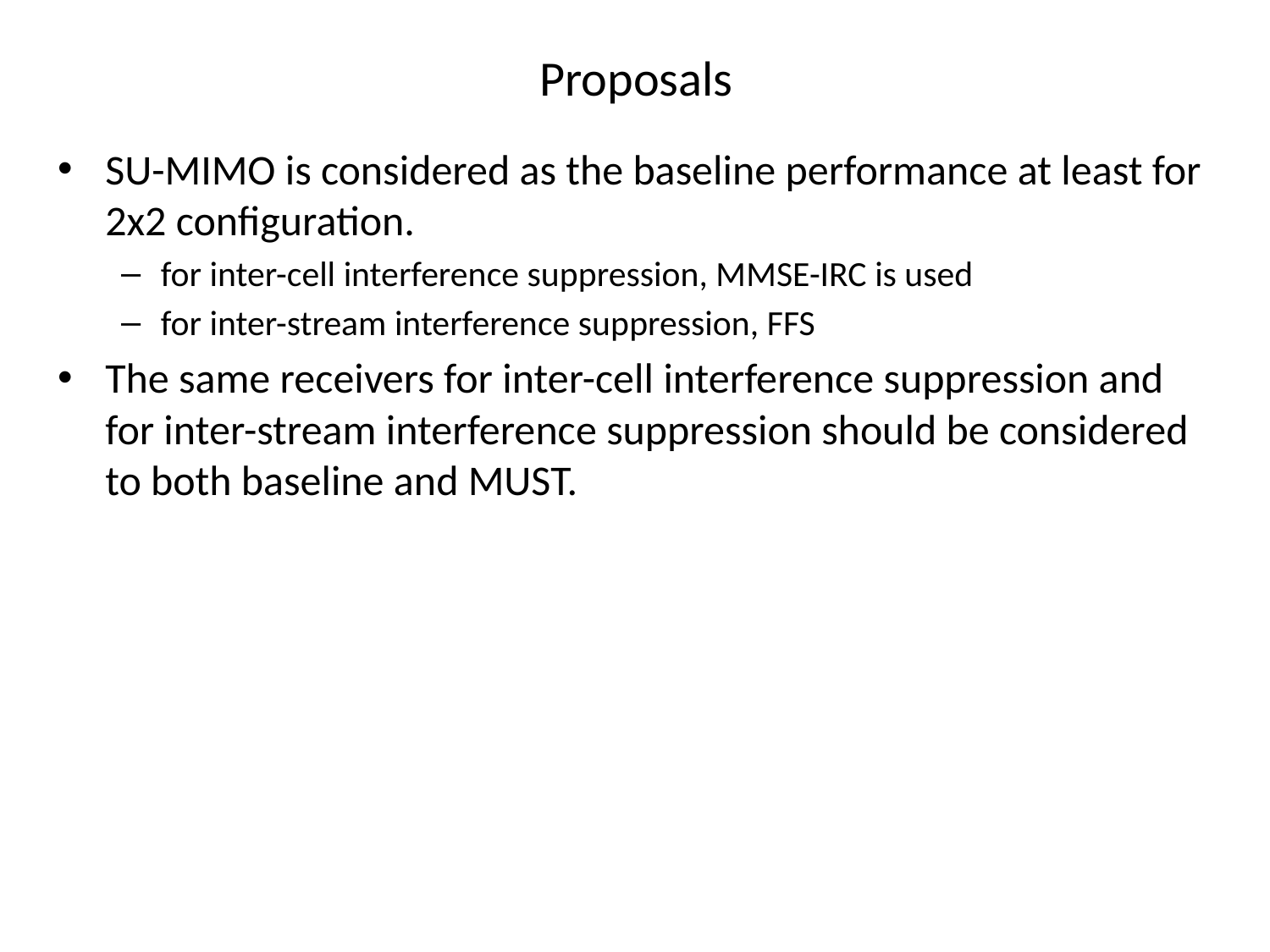

# Proposals
SU-MIMO is considered as the baseline performance at least for 2x2 configuration.
for inter-cell interference suppression, MMSE-IRC is used
for inter-stream interference suppression, FFS
The same receivers for inter-cell interference suppression and for inter-stream interference suppression should be considered to both baseline and MUST.